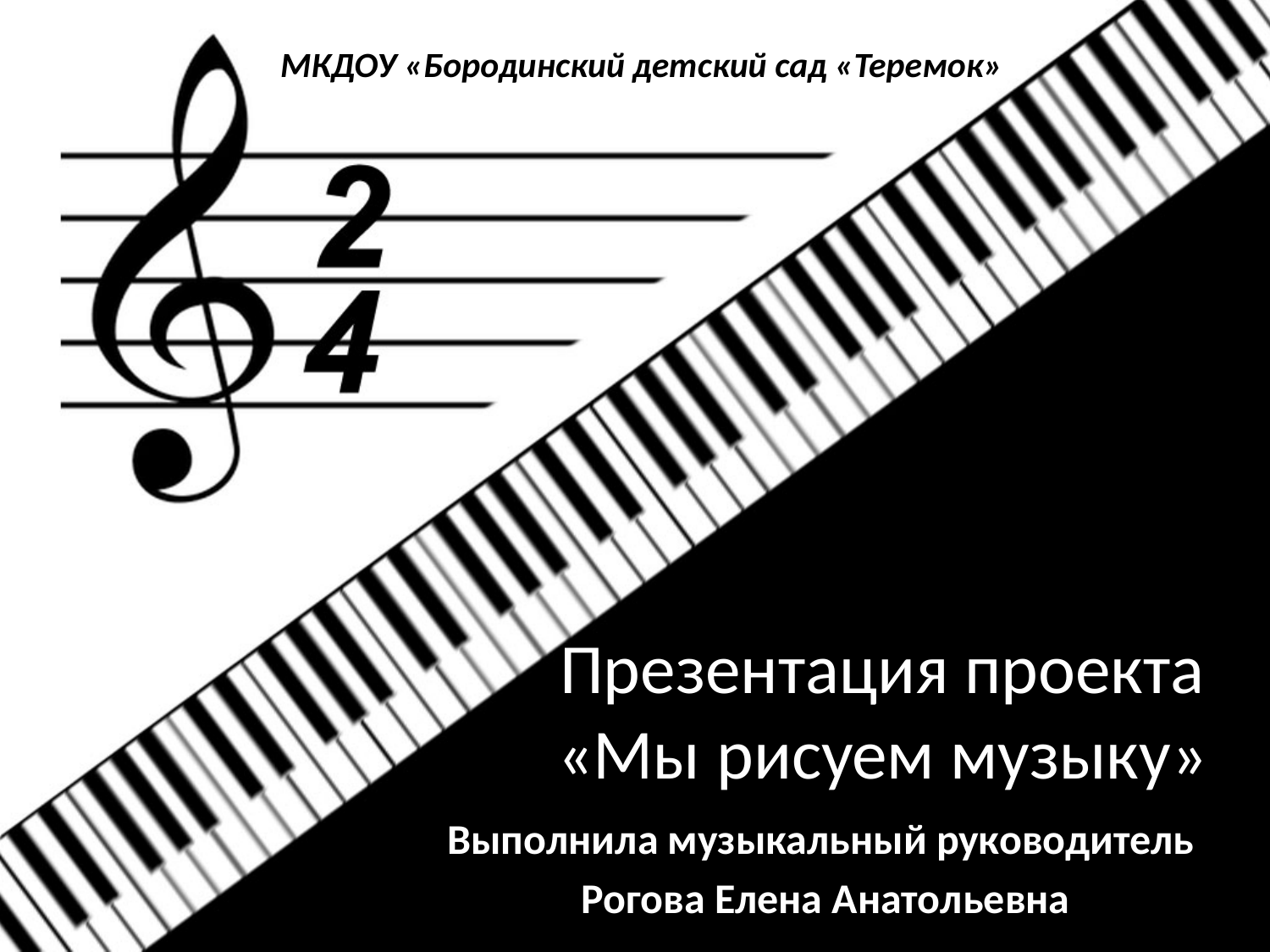

МКДОУ «Бородинский детский сад «Теремок»
# Презентация проекта «Мы рисуем музыку»
Выполнила музыкальный руководитель
Рогова Елена Анатольевна